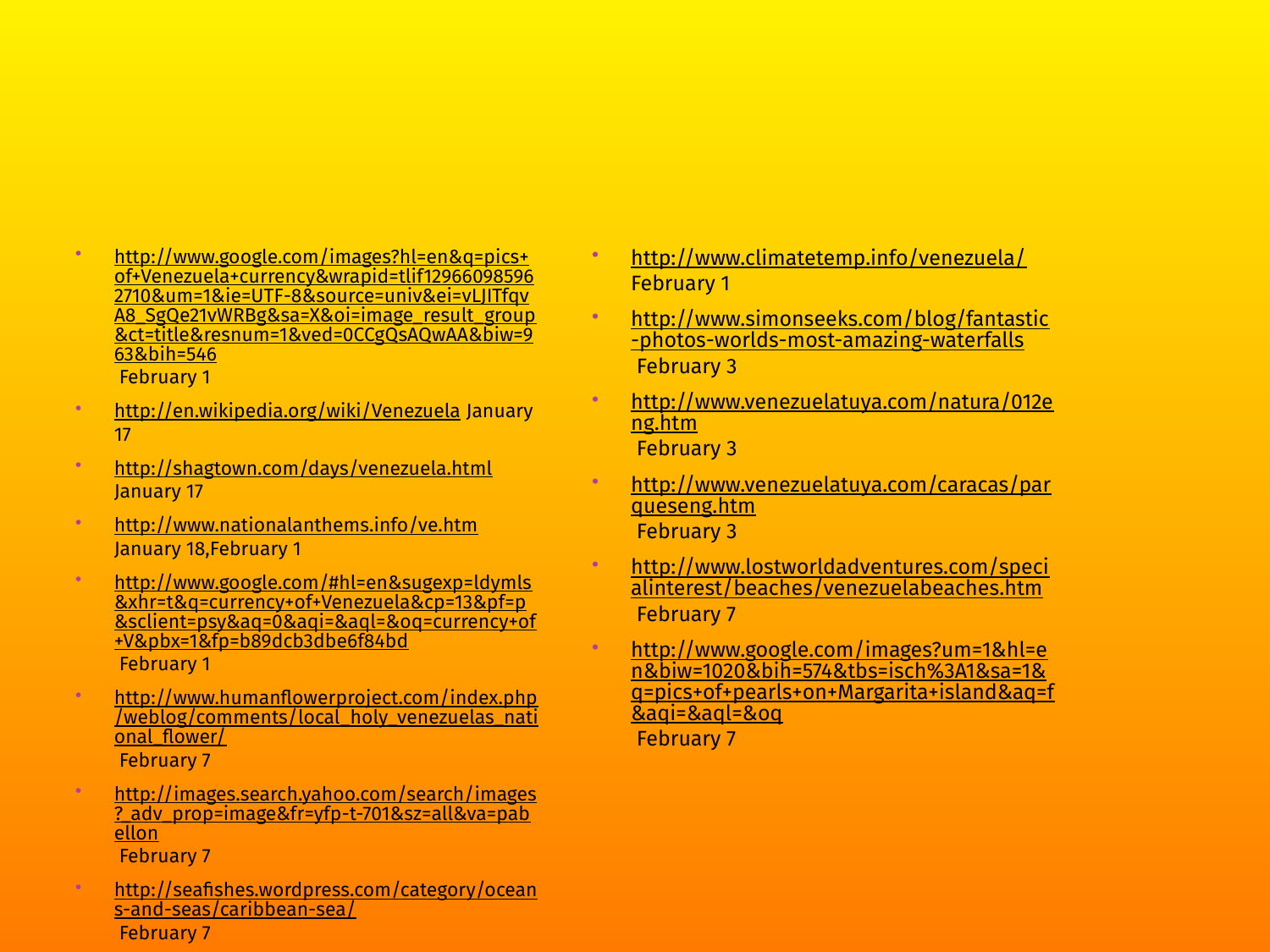

#
http://www.google.com/images?hl=en&q=pics+of+Venezuela+currency&wrapid=tlif129660985962710&um=1&ie=UTF-8&source=univ&ei=vLJITfqvA8_SgQe21vWRBg&sa=X&oi=image_result_group&ct=title&resnum=1&ved=0CCgQsAQwAA&biw=963&bih=546 February 1
http://en.wikipedia.org/wiki/Venezuela January 17
http://shagtown.com/days/venezuela.html January 17
http://www.nationalanthems.info/ve.htm January 18,February 1
http://www.google.com/#hl=en&sugexp=ldymls&xhr=t&q=currency+of+Venezuela&cp=13&pf=p&sclient=psy&aq=0&aqi=&aql=&oq=currency+of+V&pbx=1&fp=b89dcb3dbe6f84bd February 1
http://www.humanflowerproject.com/index.php/weblog/comments/local_holy_venezuelas_national_flower/ February 7
http://images.search.yahoo.com/search/images?_adv_prop=image&fr=yfp-t-701&sz=all&va=pabellon February 7
http://seafishes.wordpress.com/category/oceans-and-seas/caribbean-sea/ February 7

http://www.climatetemp.info/venezuela/ February 1
http://www.simonseeks.com/blog/fantastic-photos-worlds-most-amazing-waterfalls February 3
http://www.venezuelatuya.com/natura/012eng.htm February 3
http://www.venezuelatuya.com/caracas/parqueseng.htm February 3
http://www.lostworldadventures.com/specialinterest/beaches/venezuelabeaches.htm February 7
http://www.google.com/images?um=1&hl=en&biw=1020&bih=574&tbs=isch%3A1&sa=1&q=pics+of+pearls+on+Margarita+island&aq=f&aqi=&aql=&oq February 7